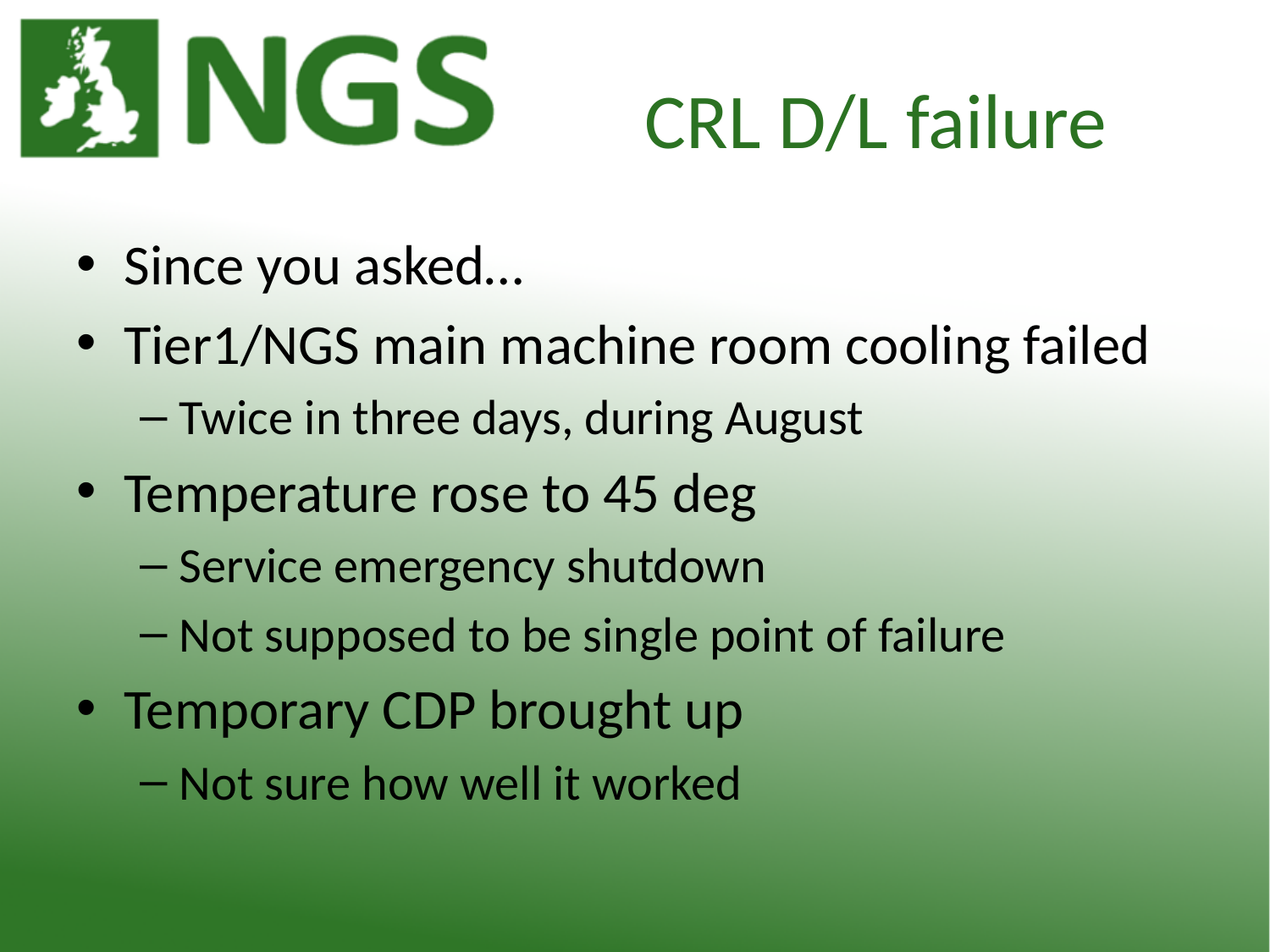

# CRL D/L failure
Since you asked…
Tier1/NGS main machine room cooling failed
Twice in three days, during August
Temperature rose to 45 deg
Service emergency shutdown
Not supposed to be single point of failure
Temporary CDP brought up
Not sure how well it worked